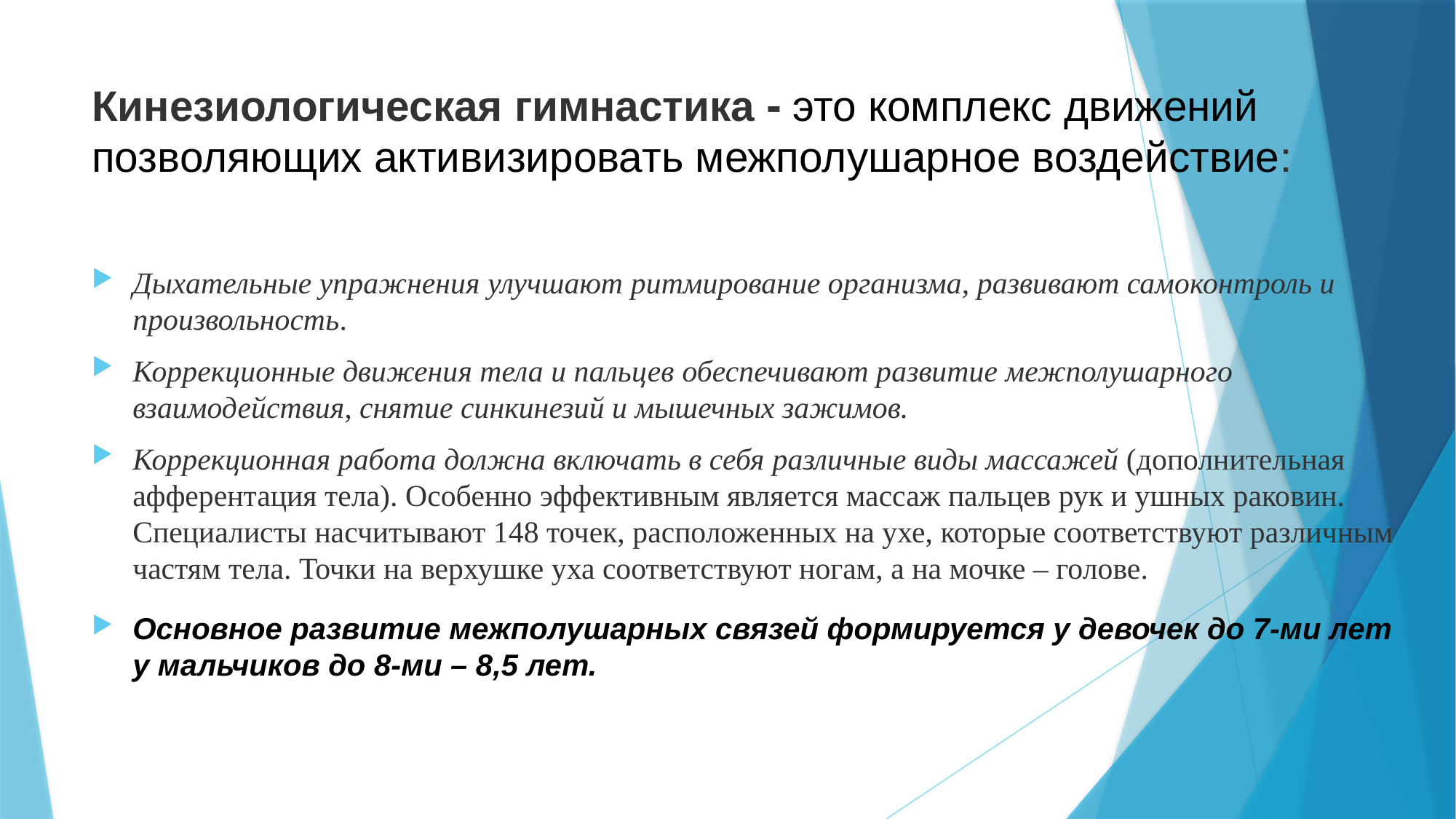

# Кинезиологическая гимнастика - это комплекс движений позволяющих активизировать межполушарное воздействие:
Дыхательные упражнения улучшают ритмирование организма, развивают самоконтроль и произвольность.
Коррекционные движения тела и пальцев обеспечивают развитие межполушарного взаимодействия, снятие синкинезий и мышечных зажимов.
Коррекционная работа должна включать в себя различные виды массажей (дополнительная афферентация тела). Особенно эффективным является массаж пальцев рук и ушных раковин. Специалисты насчитывают 148 точек, расположенных на ухе, которые соответствуют различным частям тела. Точки на верхушке уха соответствуют ногам, а на мочке – голове.
Основное развитие межполушарных связей формируется у девочек до 7-ми лет у мальчиков до 8-ми – 8,5 лет.